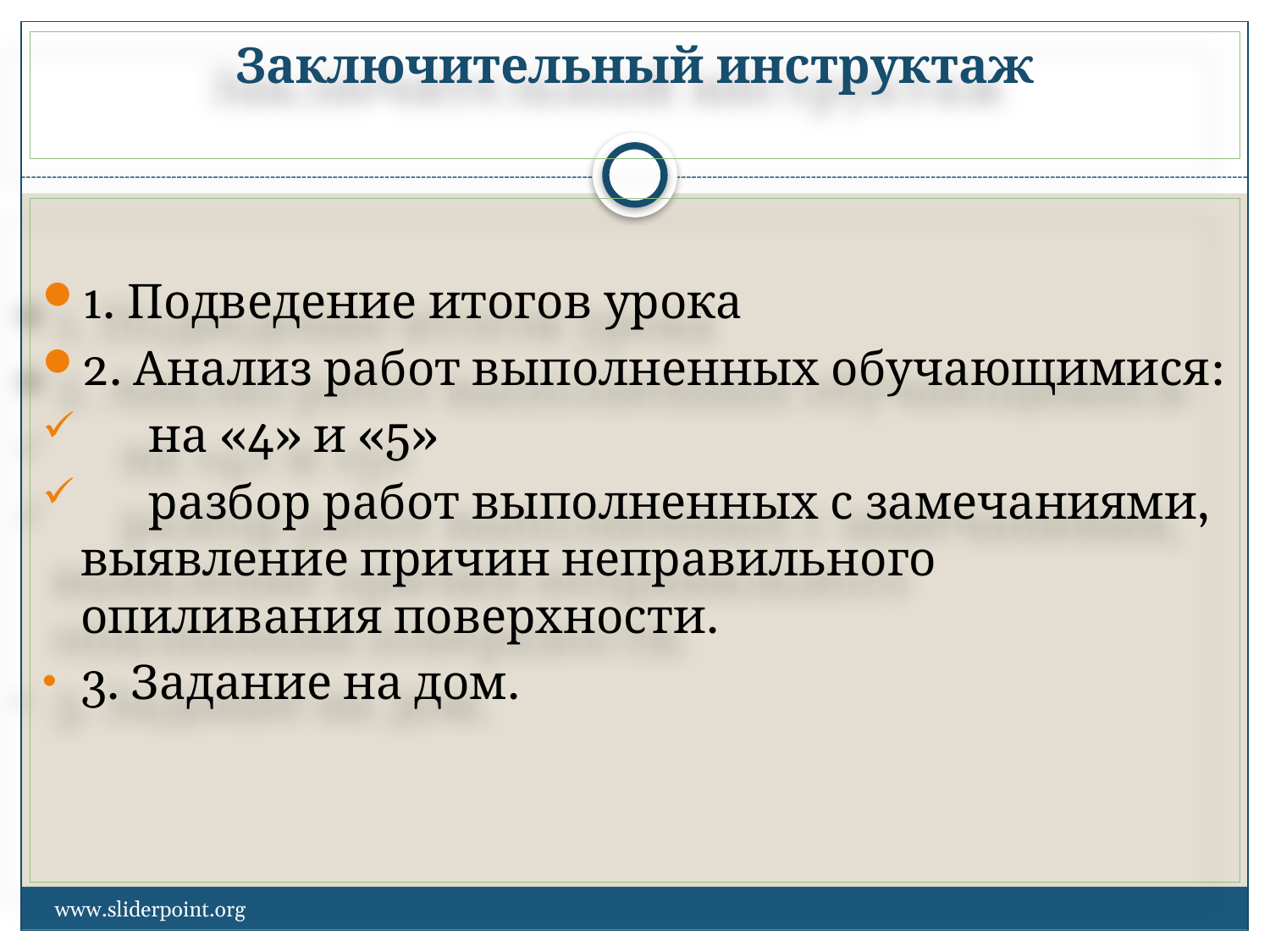

# Заключительный инструктаж

1. Подведение итогов урока
2. Анализ работ выполненных обучающимися:
      на «4» и «5»
      разбор работ выполненных с замечаниями, выявление причин неправильного опиливания поверхности.
3. Задание на дом.
www.sliderpoint.org